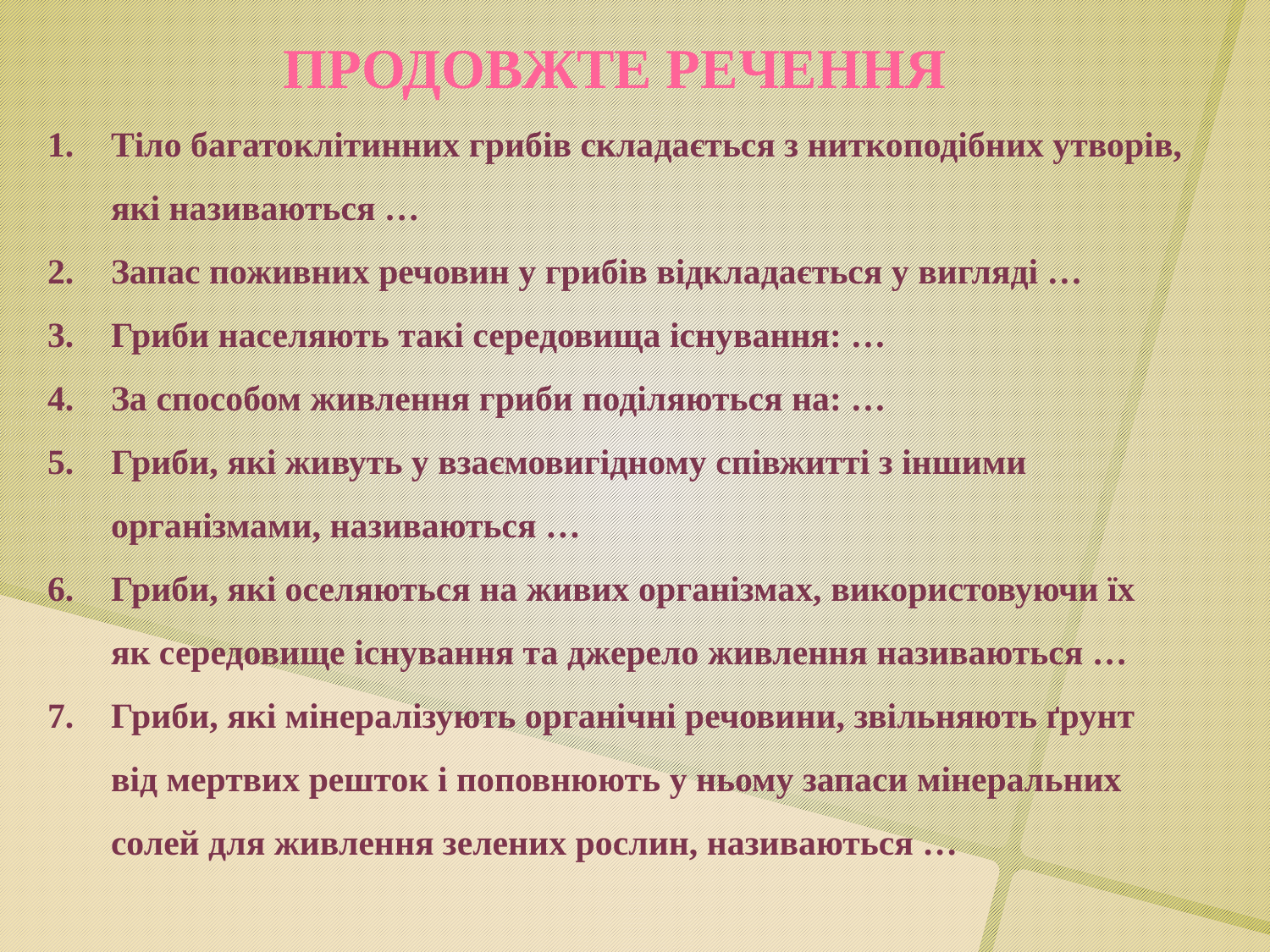

Продовжте речення
Тіло багатоклітинних грибів складається з ниткоподібних утворів, які називаються …
Запас поживних речовин у грибів відкладається у вигляді …
Гриби населяють такі середовища існування: …
За способом живлення гриби поділяються на: …
Гриби, які живуть у взаємовигідному співжитті з іншими організмами, називаються …
Гриби, які оселяються на живих організмах, використовуючи їх як середовище існування та джерело живлення називаються …
Гриби, які мінералізують органічні речовини, звільняють ґрунт від мертвих решток і поповнюють у ньому запаси мінеральних солей для живлення зелених рослин, називаються …